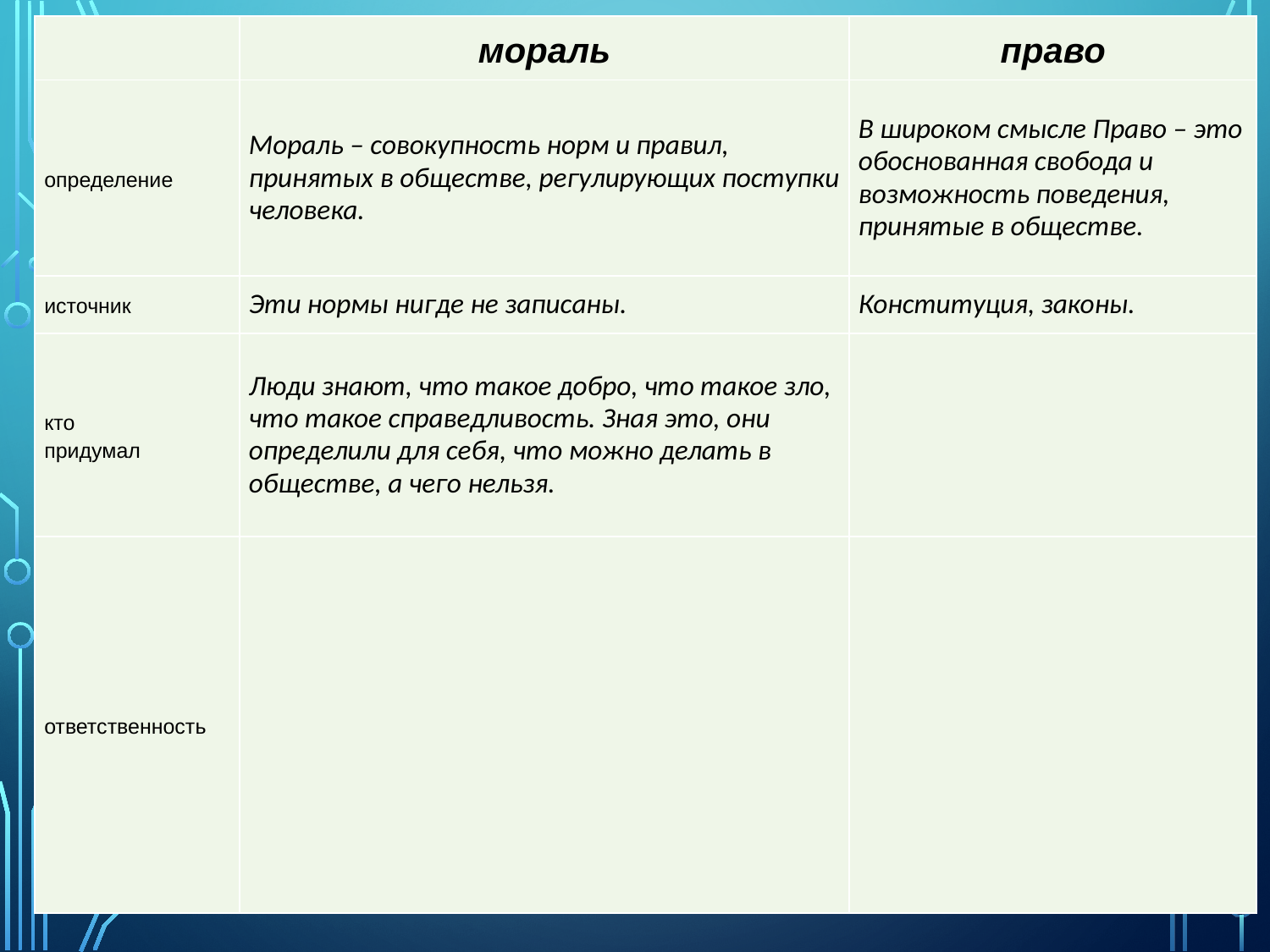

|  | мораль | право |
| --- | --- | --- |
| определение | Мораль – совокупность норм и правил, принятых в обществе, регулирующих поступки человека. | В широком смысле Право – это обоснованная свобода и возможность поведения, принятые в обществе. |
| источник | Эти нормы нигде не записаны. | Конституция, законы. |
| кто придумал | Люди знают, что такое добро, что такое зло, что такое справедливость. Зная это, они определили для себя, что можно делать в обществе, а чего нельзя. |  |
| ответственность |  |  |